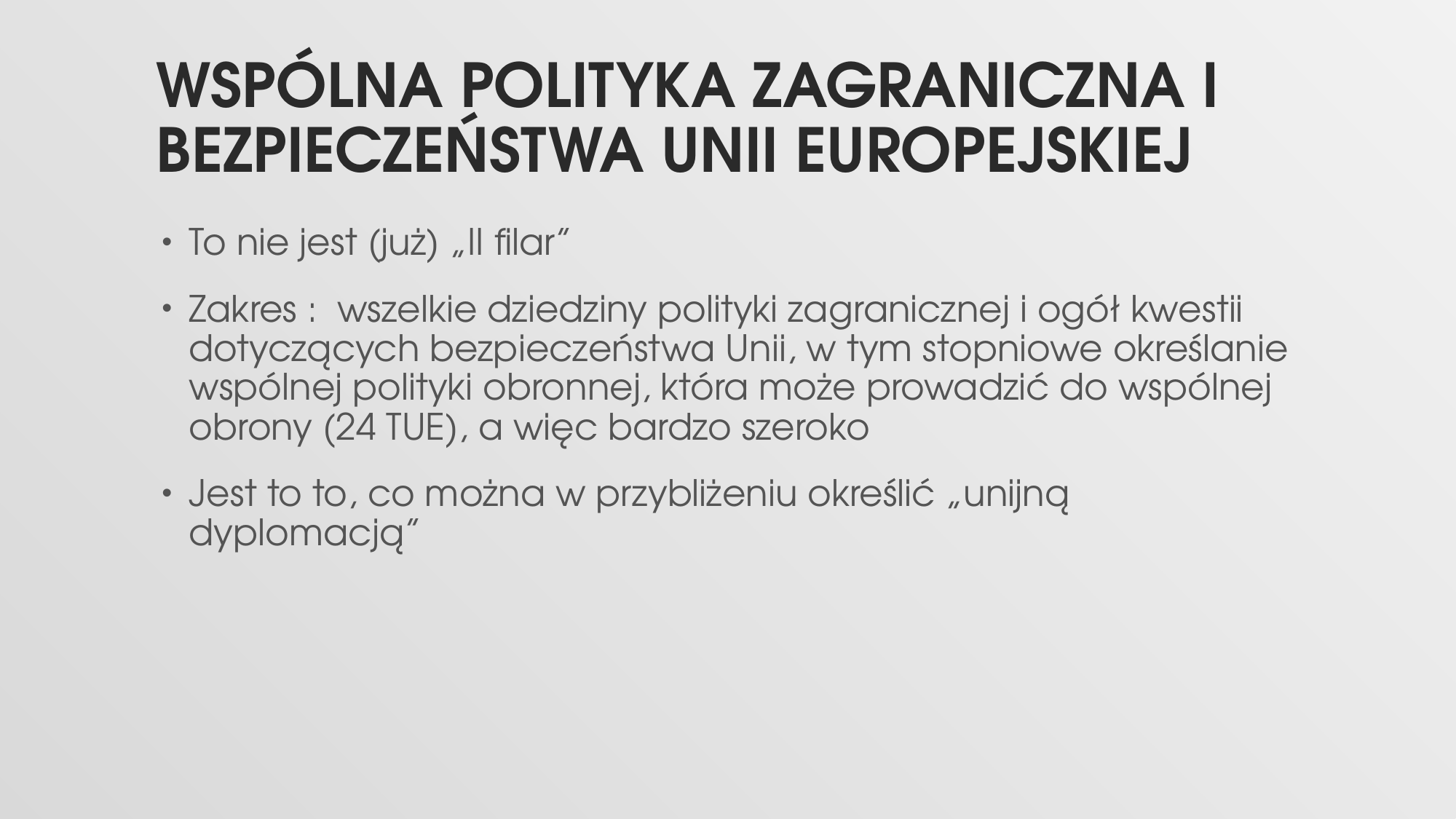

# Wspólna polityka zagraniczna i bezpieczeństwa Unii Europejskiej
To nie jest (już) „II filar”
Zakres :  wszelkie dziedziny polityki zagranicznej i ogół kwestii dotyczących bezpieczeństwa Unii, w tym stopniowe określanie wspólnej polityki obronnej, która może prowadzić do wspólnej obrony (24 TUE), a więc bardzo szeroko
Jest to to, co można w przybliżeniu określić „unijną dyplomacją”